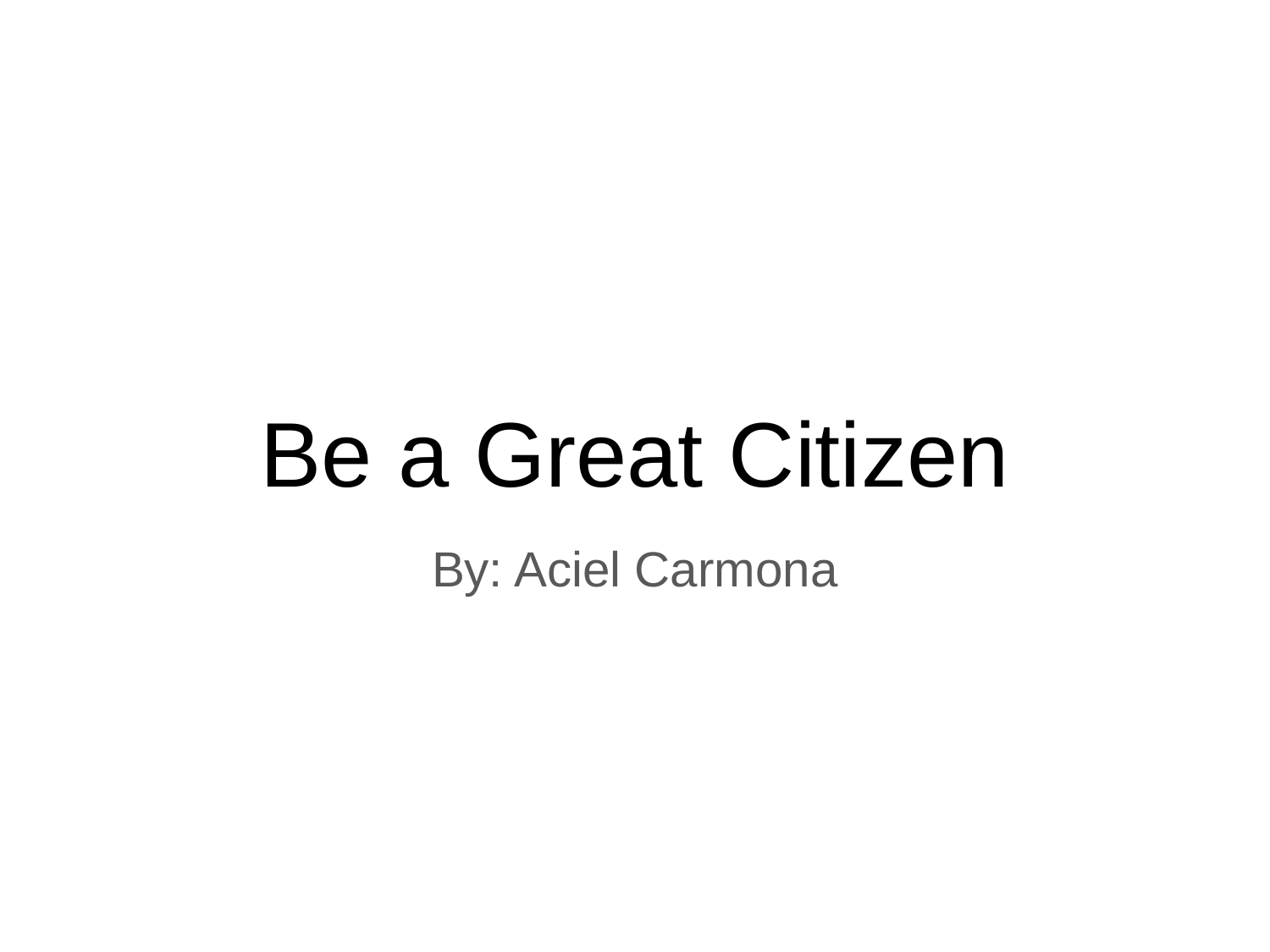

# Be a Great Citizen
By: Aciel Carmona